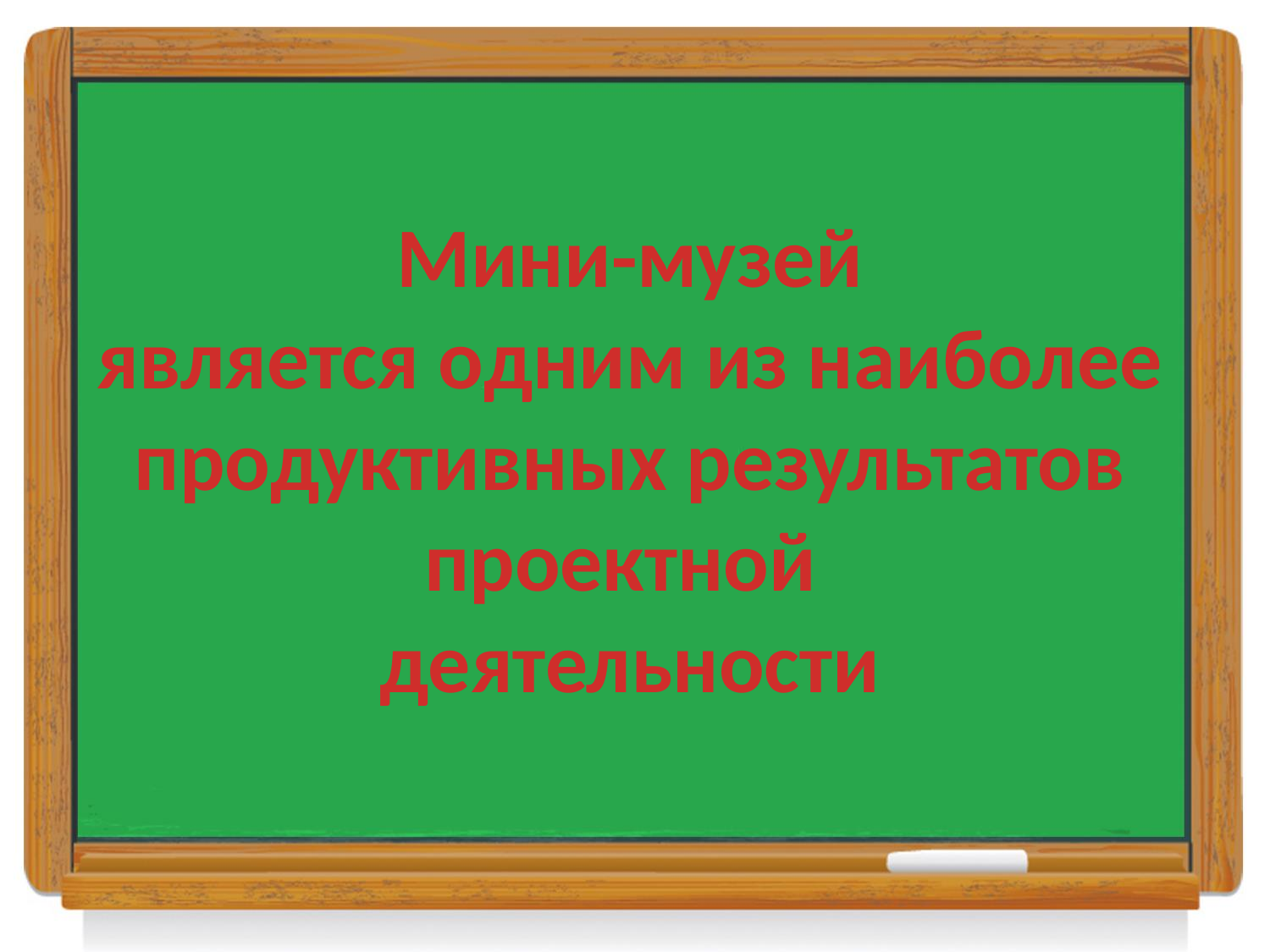

Мини-музей
является одним из наиболее
 продуктивных результатов
проектной
деятельности